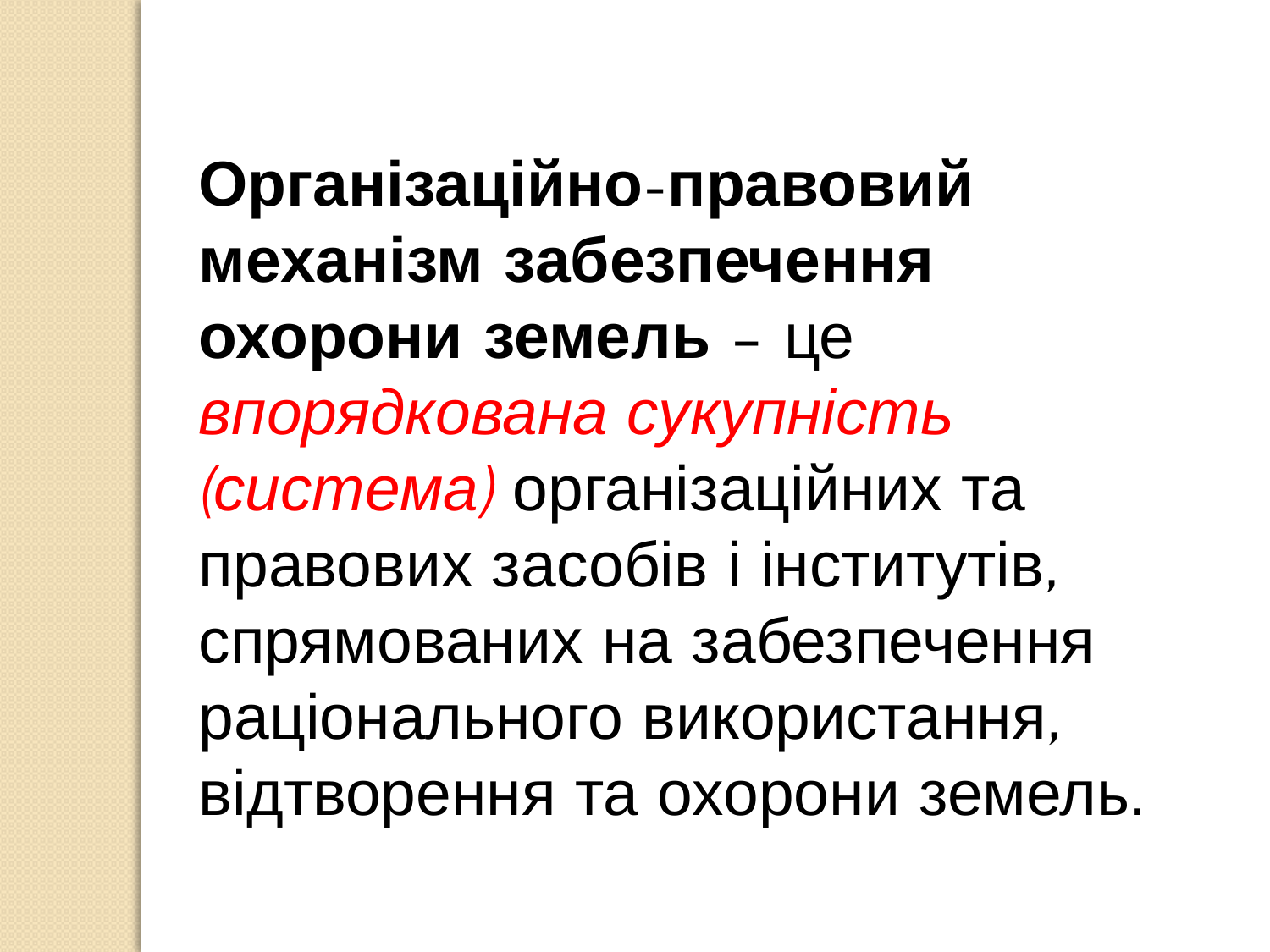

Організаційно-правовий механізм забезпечення охорони земель – це впорядкована сукупність (система) організаційних та правових засобів і інститутів, спрямованих на забезпечення раціонального використання, відтворення та охорони земель.